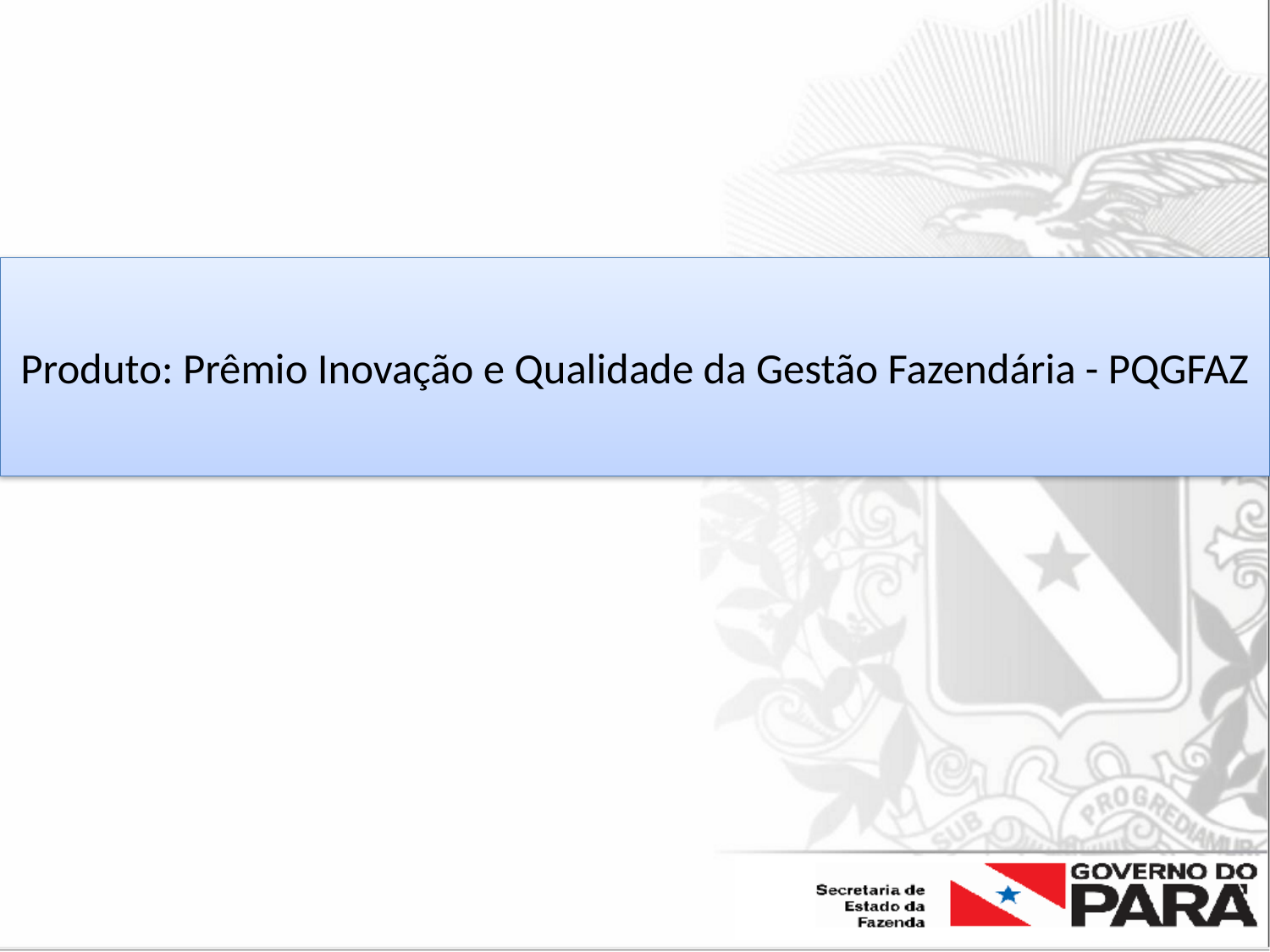

# Produto: Prêmio Inovação e Qualidade da Gestão Fazendária - PQGFAZ